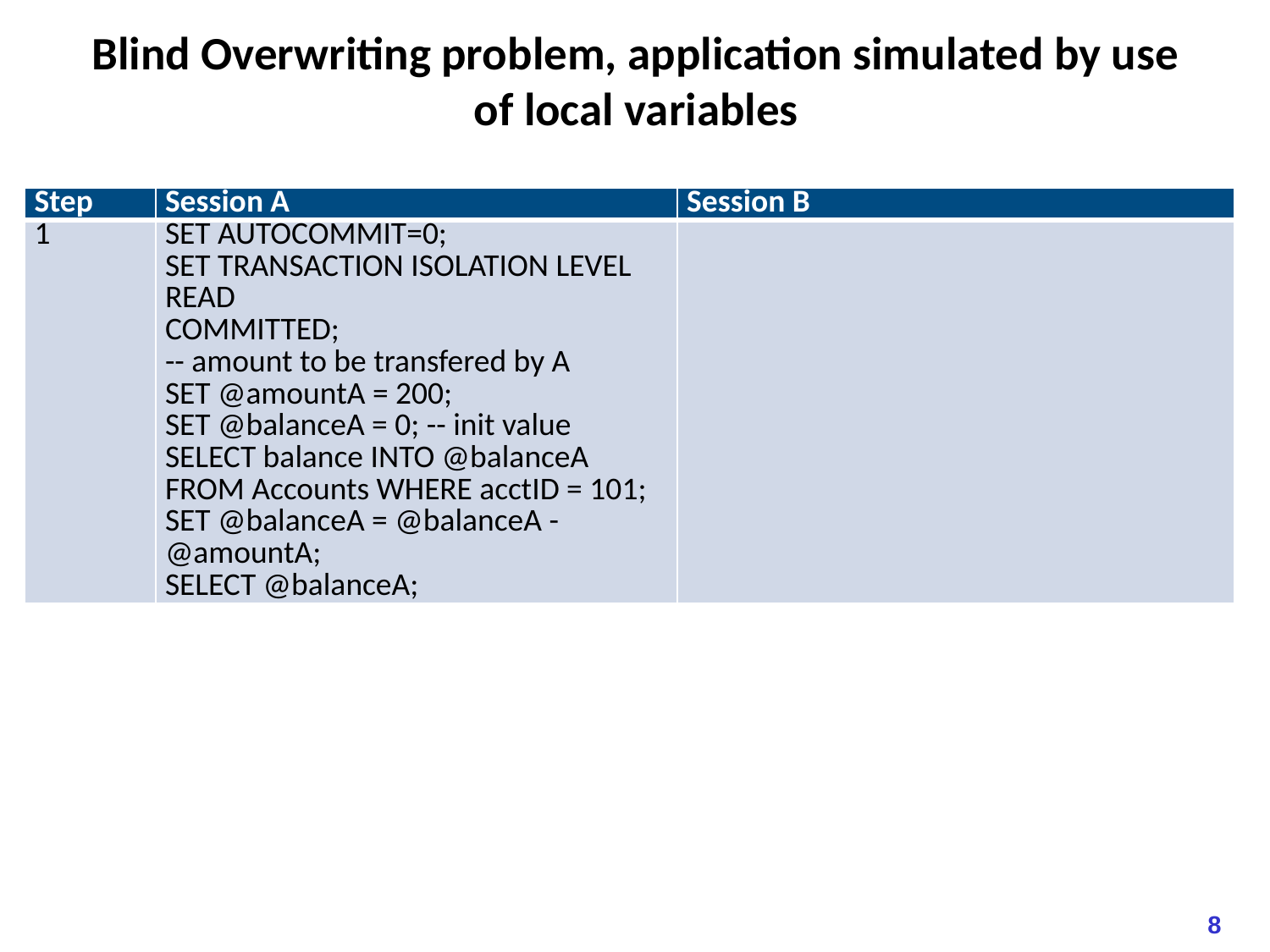

# Blind Overwriting problem, application simulated by use of local variables
| Step | Session A | Session B |
| --- | --- | --- |
| 1 | SET AUTOCOMMIT=0; SET TRANSACTION ISOLATION LEVEL READ COMMITTED; -- amount to be transfered by A SET @amountA = 200; SET @balanceA = 0; -- init value SELECT balance INTO @balanceA FROM Accounts WHERE acctID = 101; SET @balanceA = @balanceA - @amountA; SELECT @balanceA; |  |
8